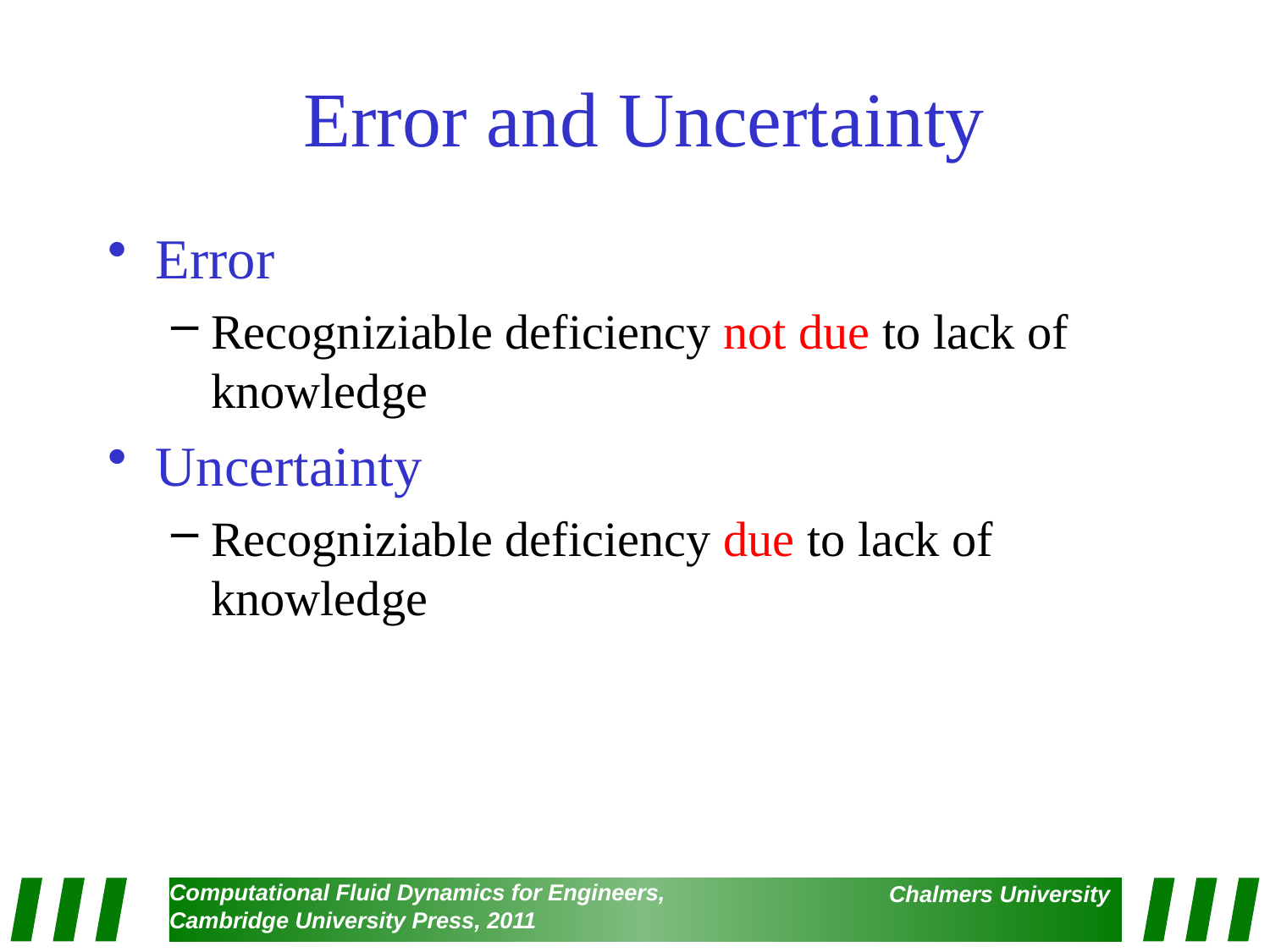

# Error and Uncertainty
Error
Recogniziable deficiency not due to lack of knowledge
Uncertainty
Recogniziable deficiency due to lack of knowledge